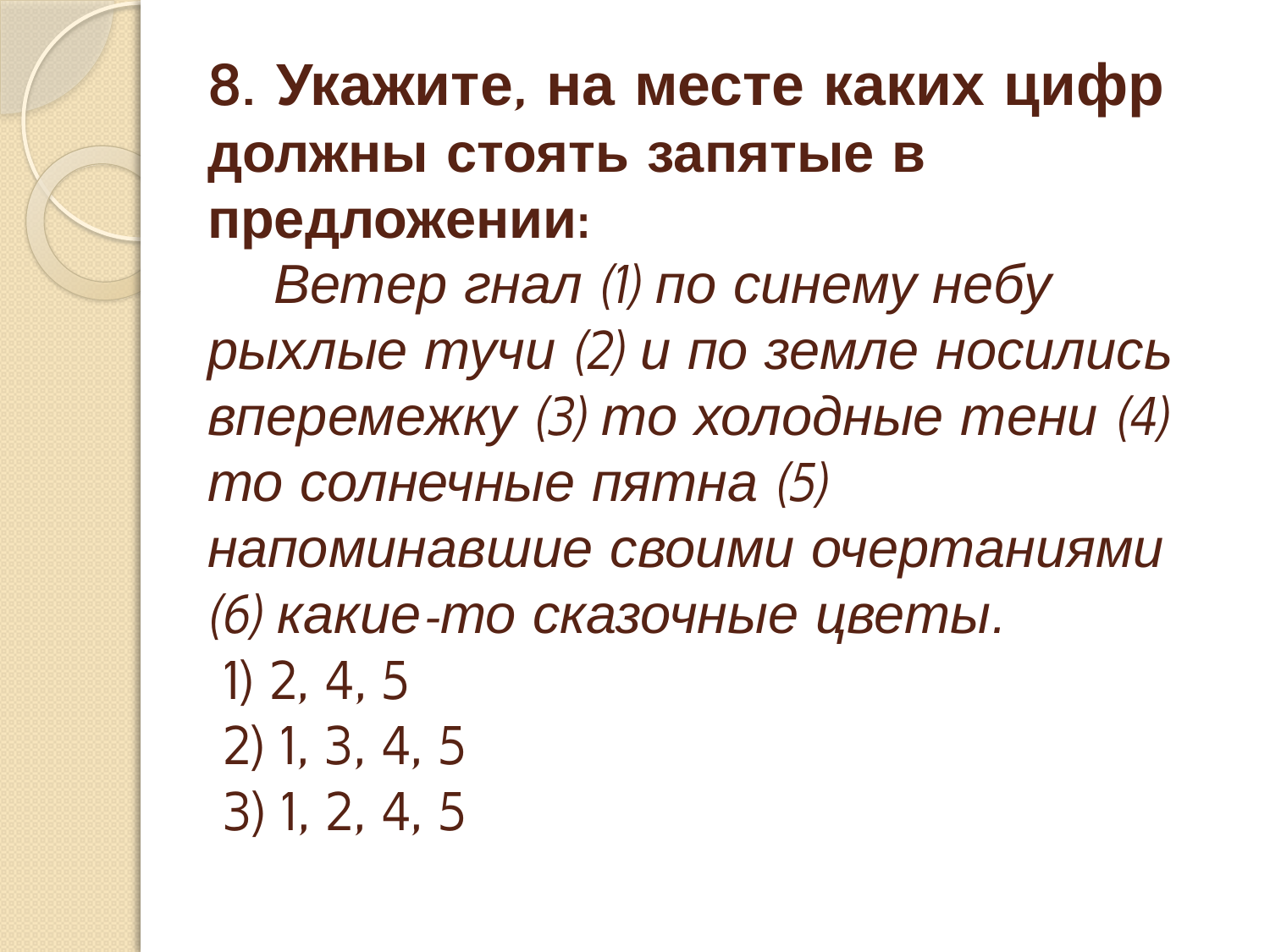

# 8. Укажите, на месте каких цифр должны стоять запятые в предложении:     Ветер гнал (1) по синему небу рыхлые тучи (2) и по земле носились вперемежку (3) то холодные тени (4) то солнечные пятна (5) напоминавшие своими очертаниями (6) какие-то сказочные цветы. ⁮ 1) 2, 4, 5 ⁮ 2) 1, 3, 4, 5 ⁮ 3) 1, 2, 4, 5